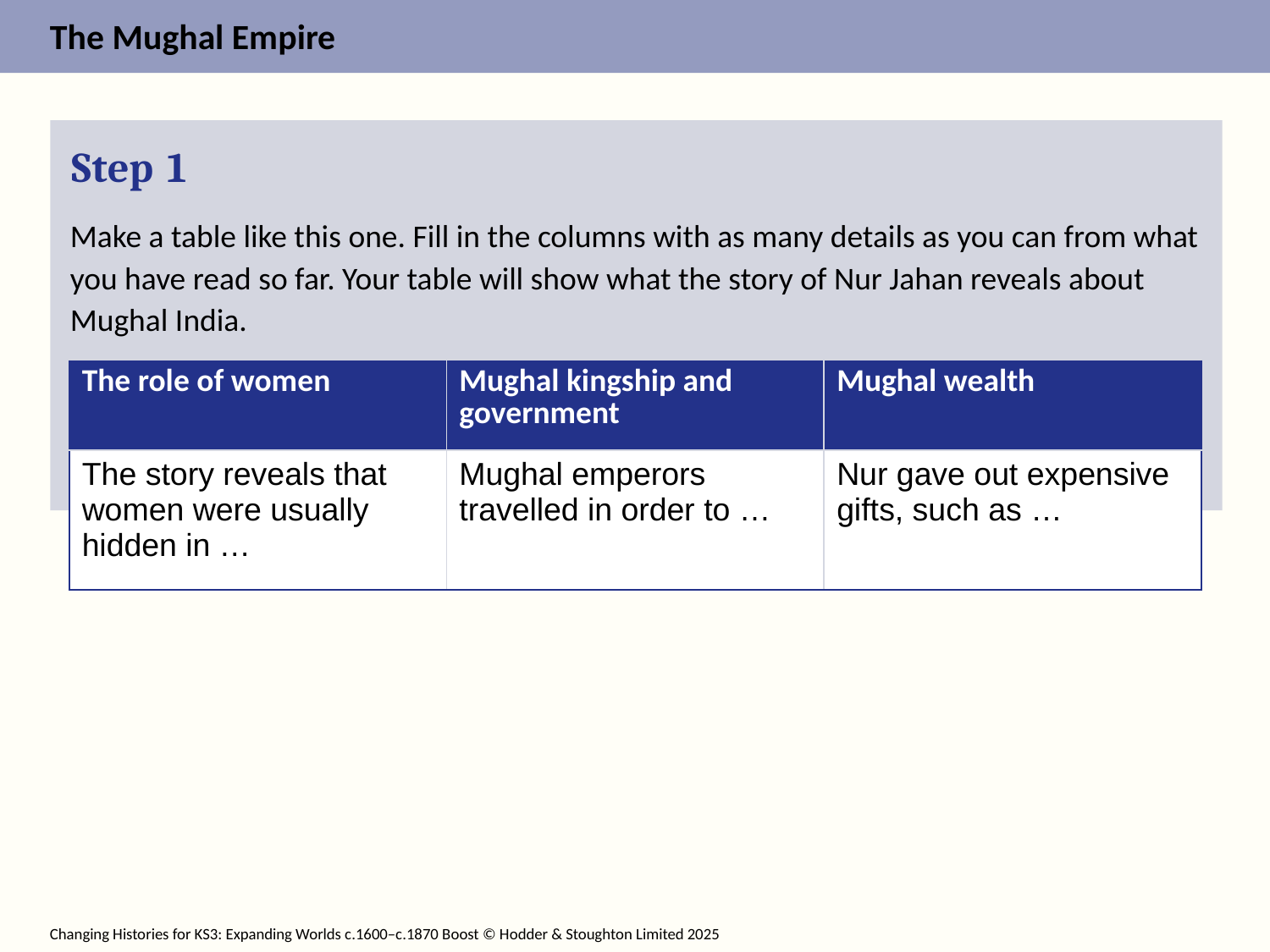

Step 1
Make a table like this one. Fill in the columns with as many details as you can from what you have read so far. Your table will show what the story of Nur Jahan reveals about Mughal India.

| The role of women | Mughal kingship and government | Mughal wealth |
| --- | --- | --- |
| The story reveals that women were usually hidden in … | Mughal emperors travelled in order to … | Nur gave out expensive gifts, such as … |